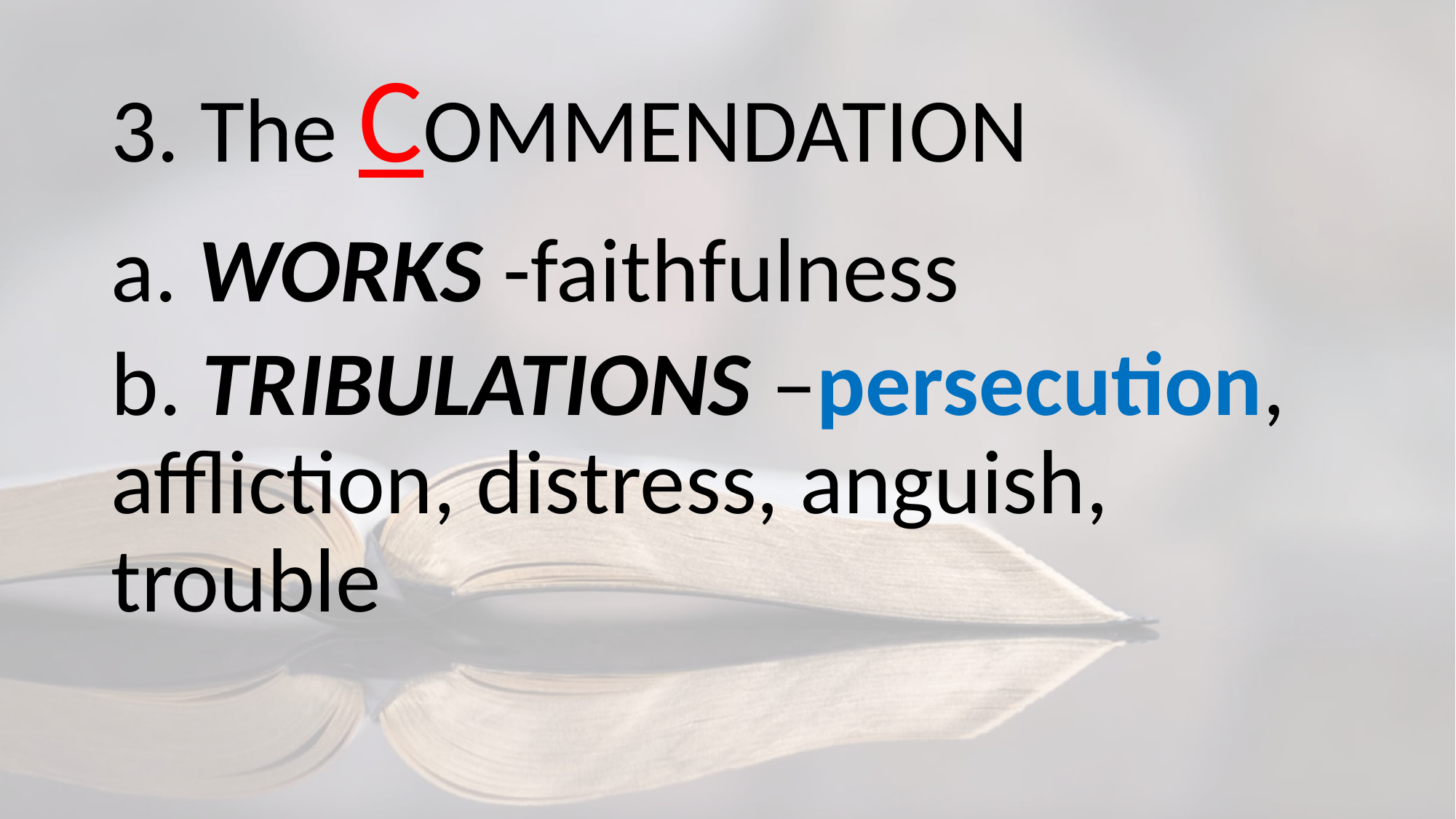

# 3. The COMMENDATION
a. WORKS -faithfulness
b. TRIBULATIONS –persecution, affliction, distress, anguish, trouble